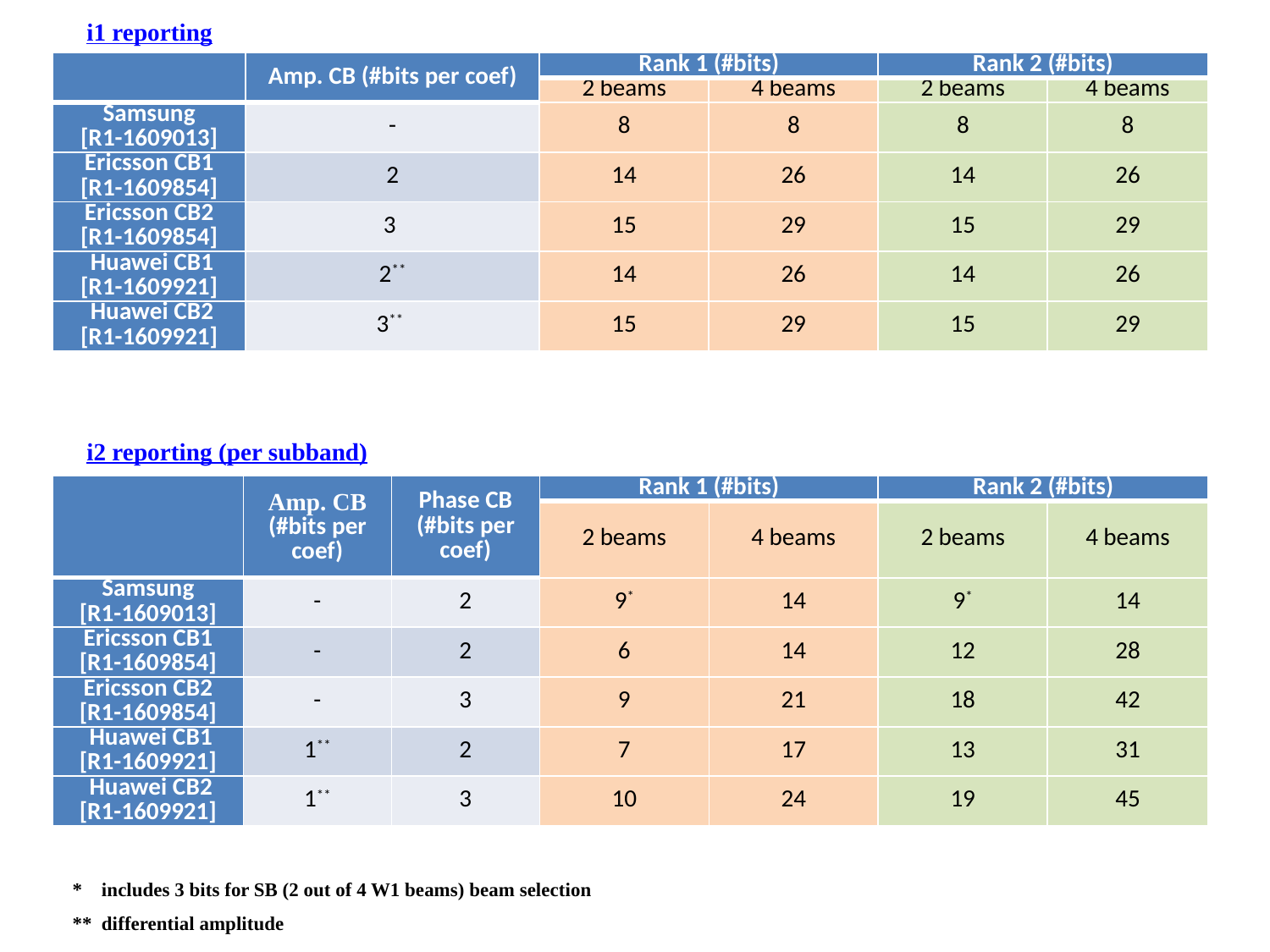

i1 reporting
|  | Amp. CB (#bits per coef) | Rank 1 (#bits) |  | Rank 2 (#bits) |  |
| --- | --- | --- | --- | --- | --- |
|  |  | 2 beams | 4 beams | 2 beams | 4 beams |
| Samsung [R1-1609013] | - | 8 | 8 | 8 | 8 |
| Ericsson CB1 [R1-1609854] | 2 | 14 | 26 | 14 | 26 |
| Ericsson CB2 [R1-1609854] | 3 | 15 | 29 | 15 | 29 |
| Huawei CB1 [R1-1609921] | 2\*\* | 14 | 26 | 14 | 26 |
| Huawei CB2 [R1-1609921] | 3\*\* | 15 | 29 | 15 | 29 |
i2 reporting (per subband)
|  | Amp. CB (#bits per coef) | Phase CB (#bits per coef) | Rank 1 (#bits) |  | Rank 2 (#bits) |  |
| --- | --- | --- | --- | --- | --- | --- |
|  |  |  | 2 beams | 4 beams | 2 beams | 4 beams |
| Samsung [R1-1609013] | - | 2 | 9\* | 14 | 9\* | 14 |
| Ericsson CB1 [R1-1609854] | - | 2 | 6 | 14 | 12 | 28 |
| Ericsson CB2 [R1-1609854] | - | 3 | 9 | 21 | 18 | 42 |
| Huawei CB1 [R1-1609921] | 1\*\* | 2 | 7 | 17 | 13 | 31 |
| Huawei CB2 [R1-1609921] | 1\*\* | 3 | 10 | 24 | 19 | 45 |
*    includes 3 bits for SB (2 out of 4 W1 beams) beam selection
**  differential amplitude